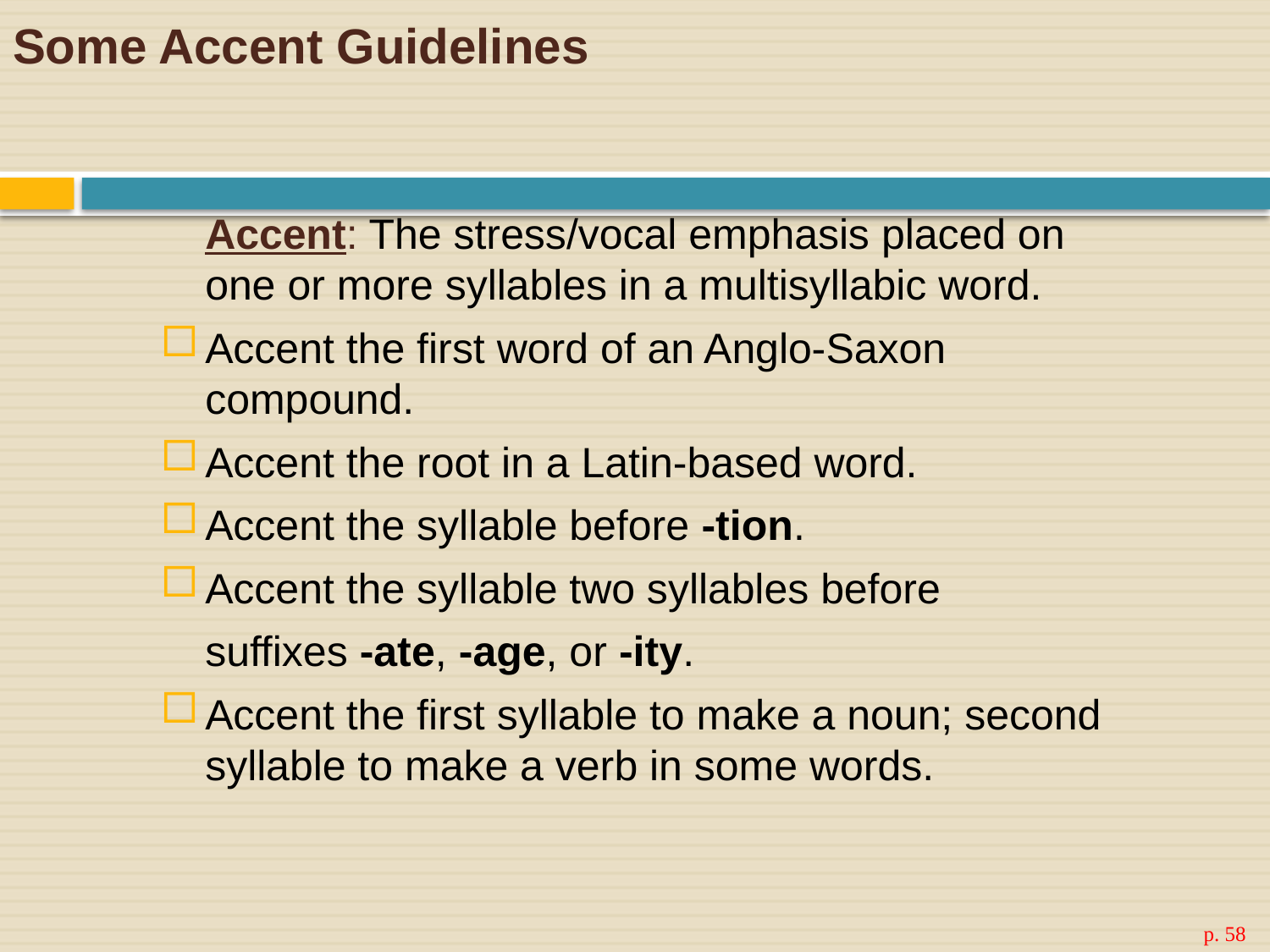

# Some Accent Guidelines
	Accent: The stress/vocal emphasis placed on one or more syllables in a multisyllabic word.
Accent the first word of an Anglo-Saxon compound.
Accent the root in a Latin-based word.
Accent the syllable before -tion.
Accent the syllable two syllables before
	suffixes -ate, -age, or -ity.
Accent the first syllable to make a noun; second syllable to make a verb in some words.
p. 58